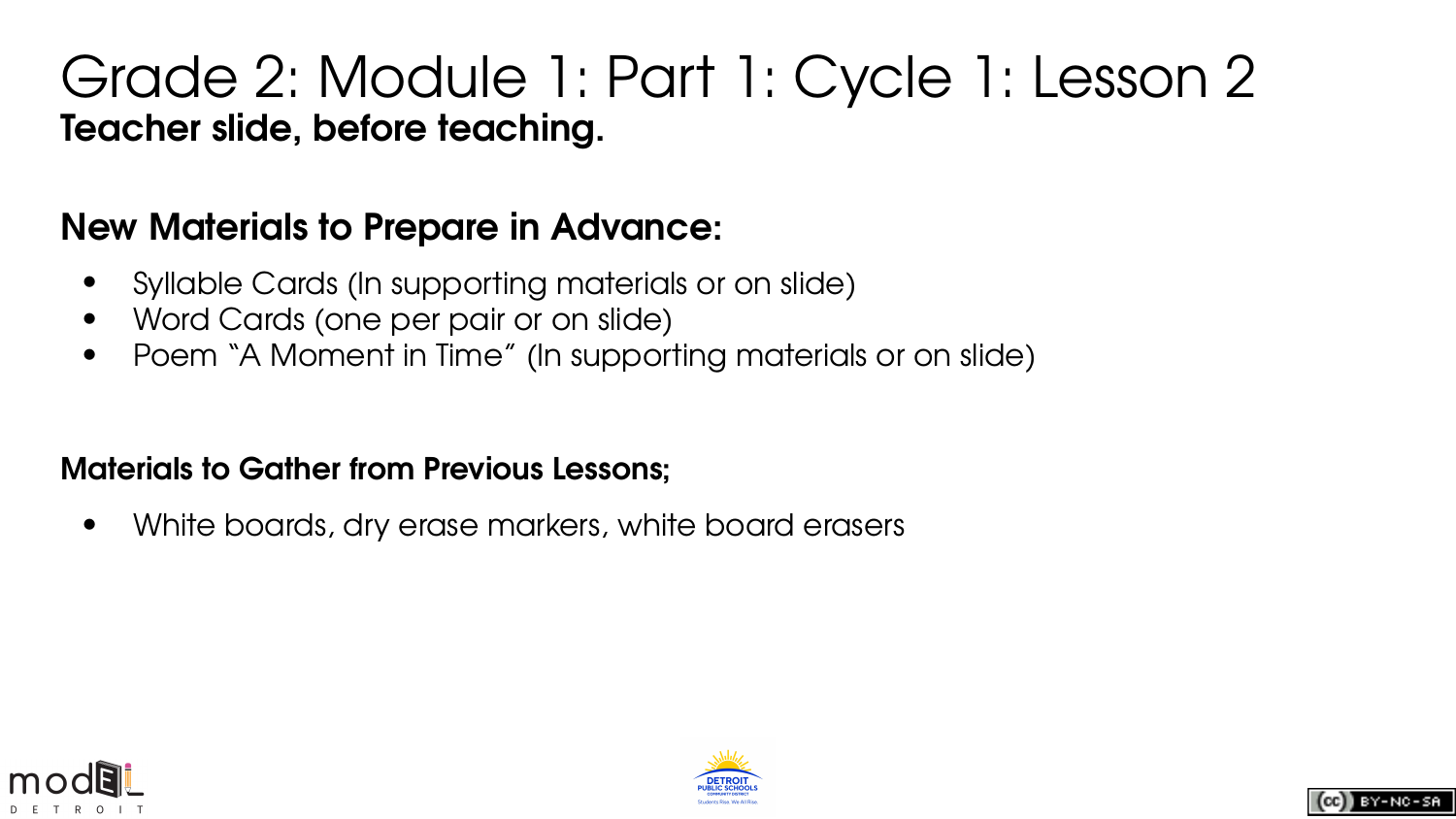

# Grade 2: Module 1: Part 1: Cycle 1: Lesson 2
Teacher slide, before teaching.
New Materials to Prepare in Advance:
Syllable Cards (In supporting materials or on slide)
Word Cards (one per pair or on slide)
Poem “A Moment in Time” (In supporting materials or on slide)

Materials to Gather from Previous Lessons;
White boards, dry erase markers, white board erasers